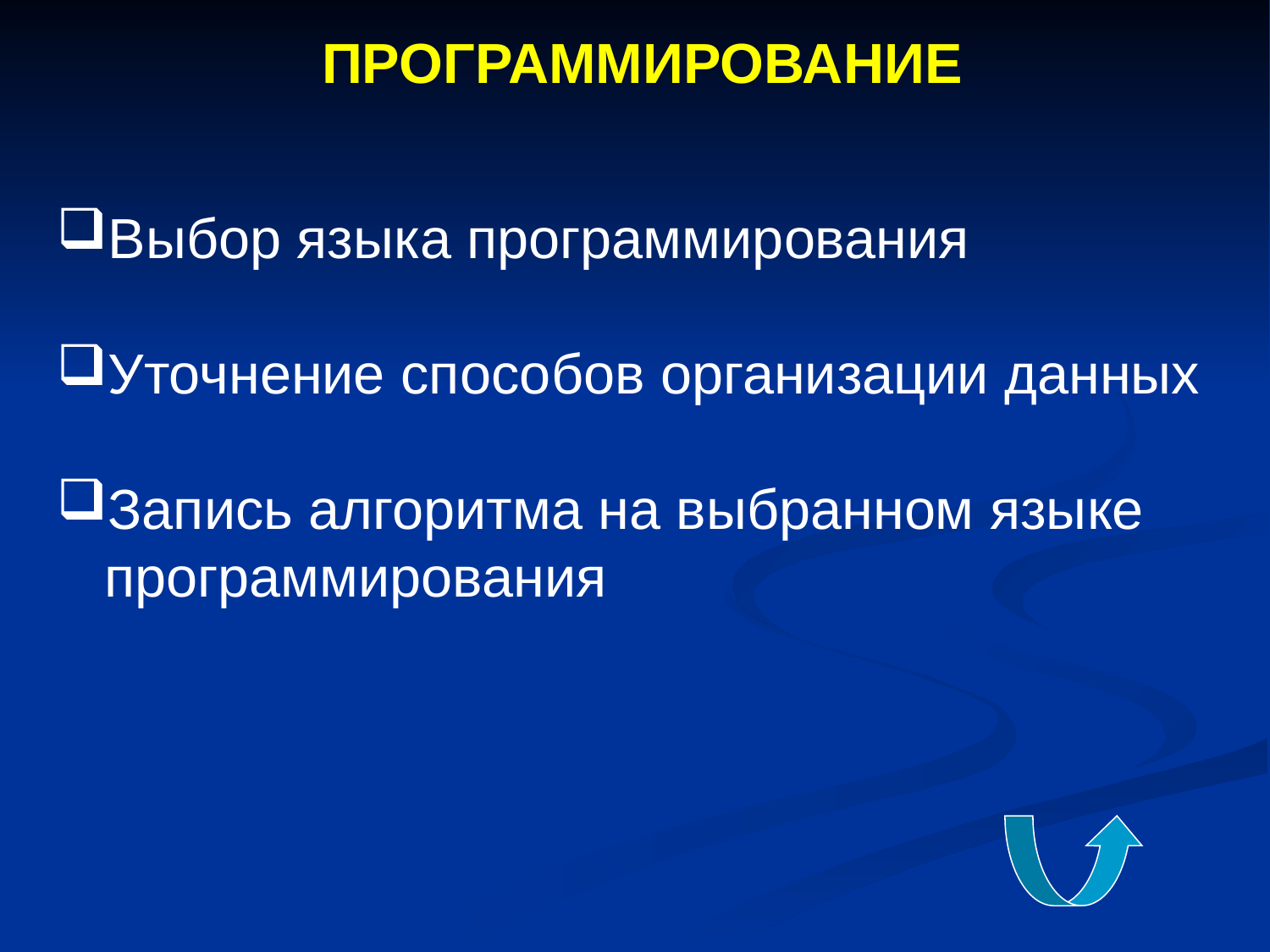

ПРОГРАММИРОВАНИЕ
Выбор языка программирования

Уточнение способов организации данных

Запись алгоритма на выбранном языке
   программирования